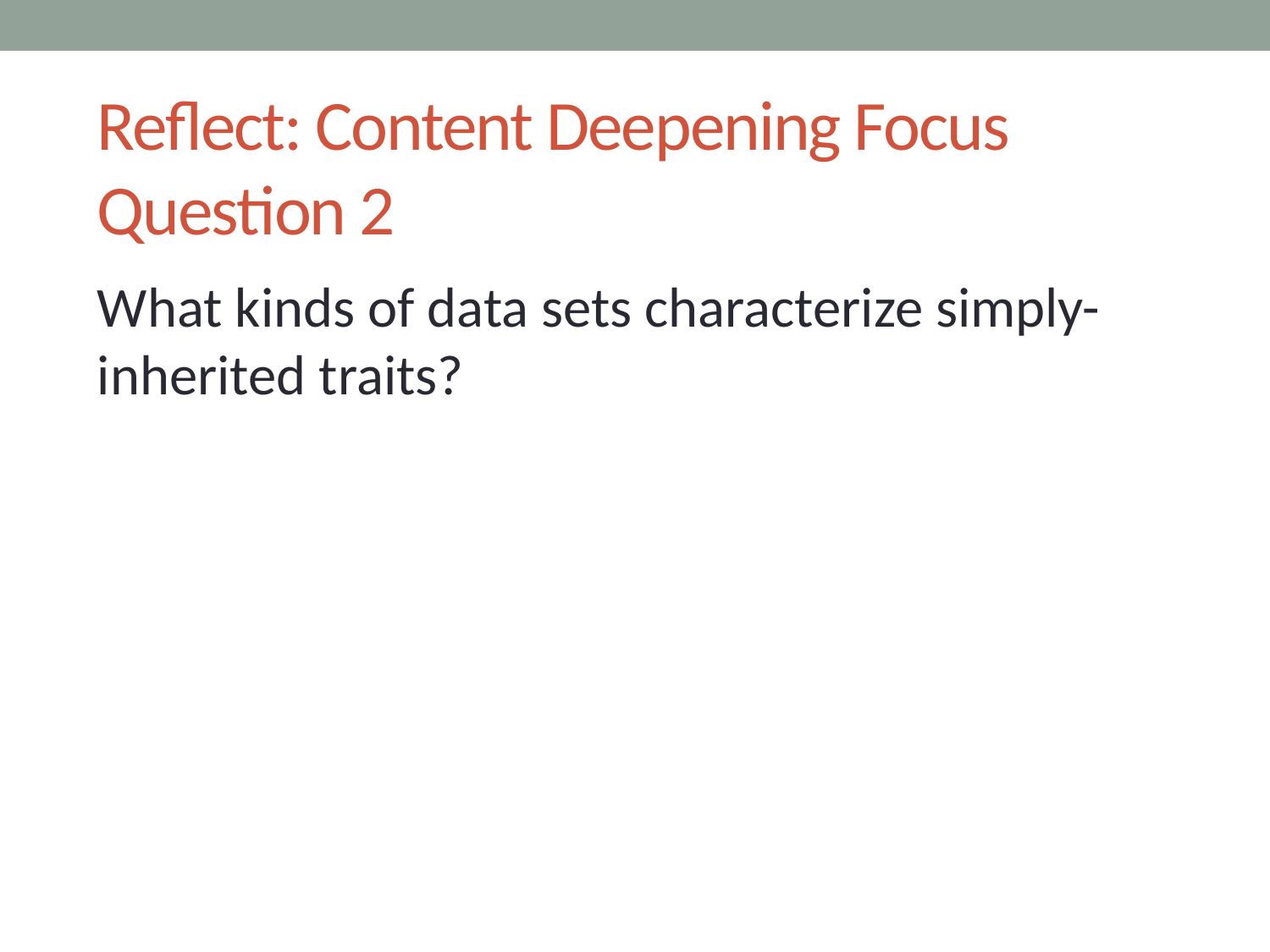

# Reflect: Content Deepening Focus Question 2
What kinds of data sets characterize simply-inherited traits?